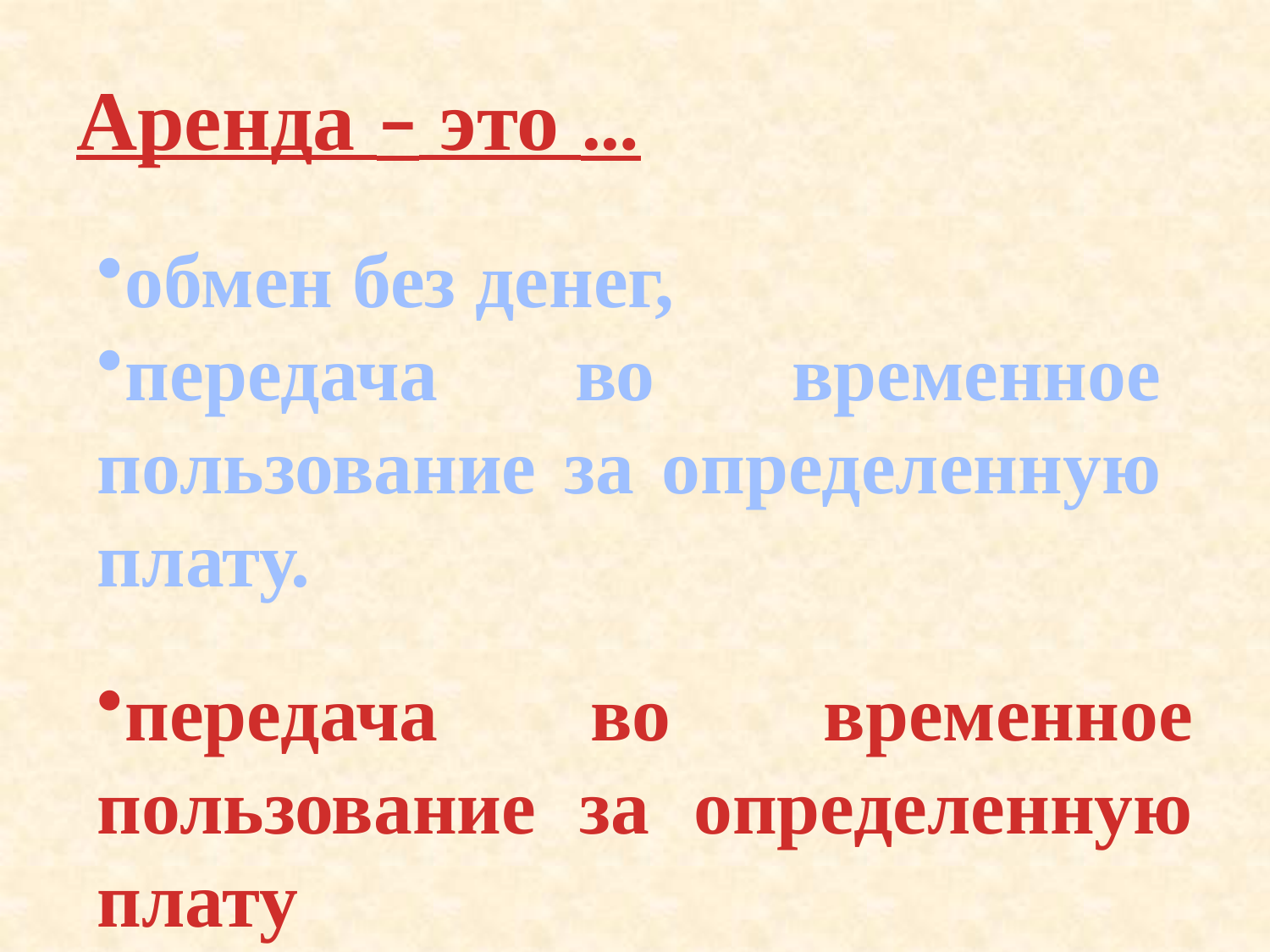

Аренда – это …
обмен без денег,
передача во временное пользование за определенную плату.
передача во временное пользование за определенную плату